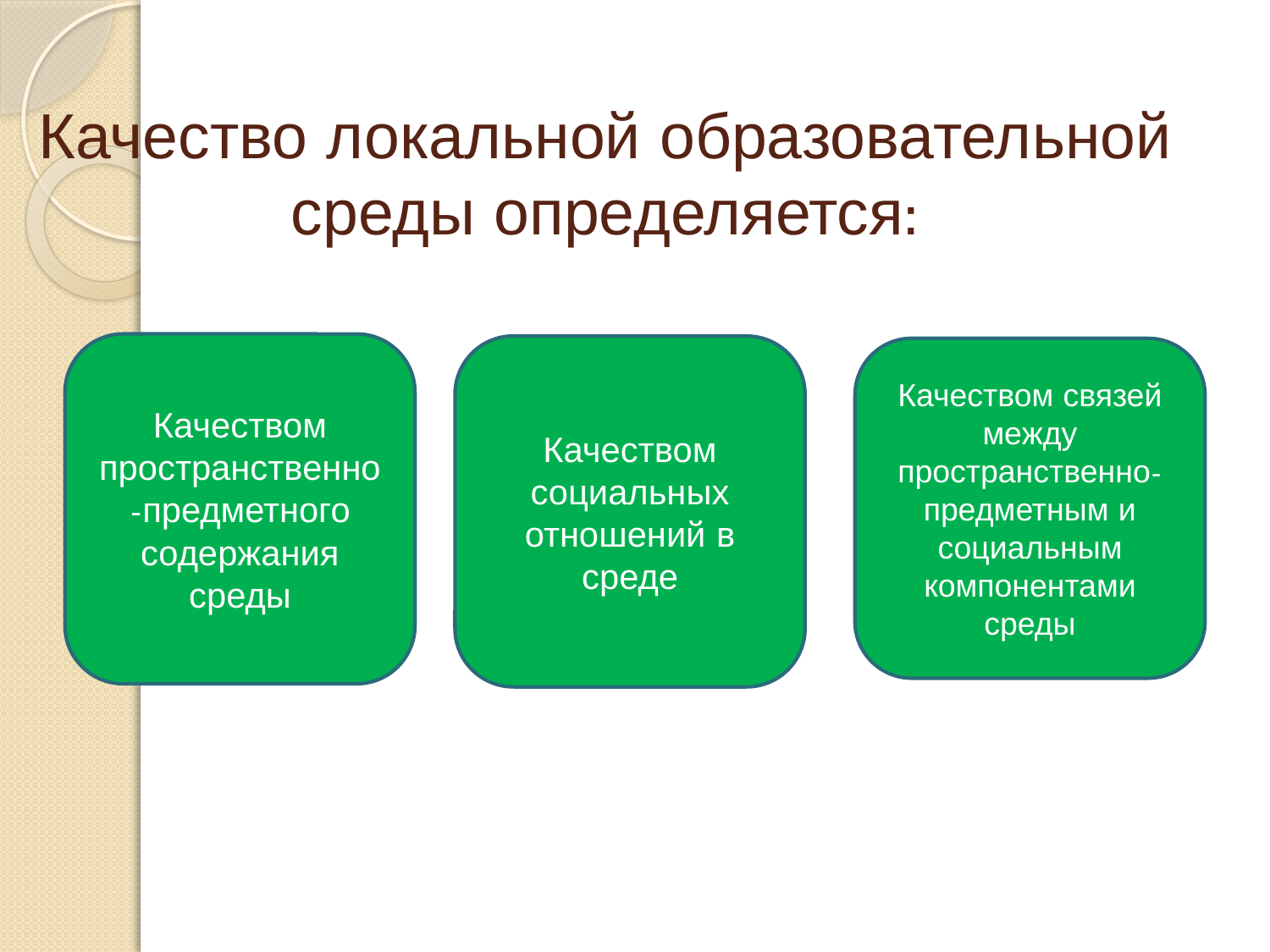

# Качество локальной образовательной среды определяется:
Качеством пространственно-предметного содержания среды
Качеством социальных отношений в среде
Качеством связей между пространственно-предметным и социальным компонентами среды